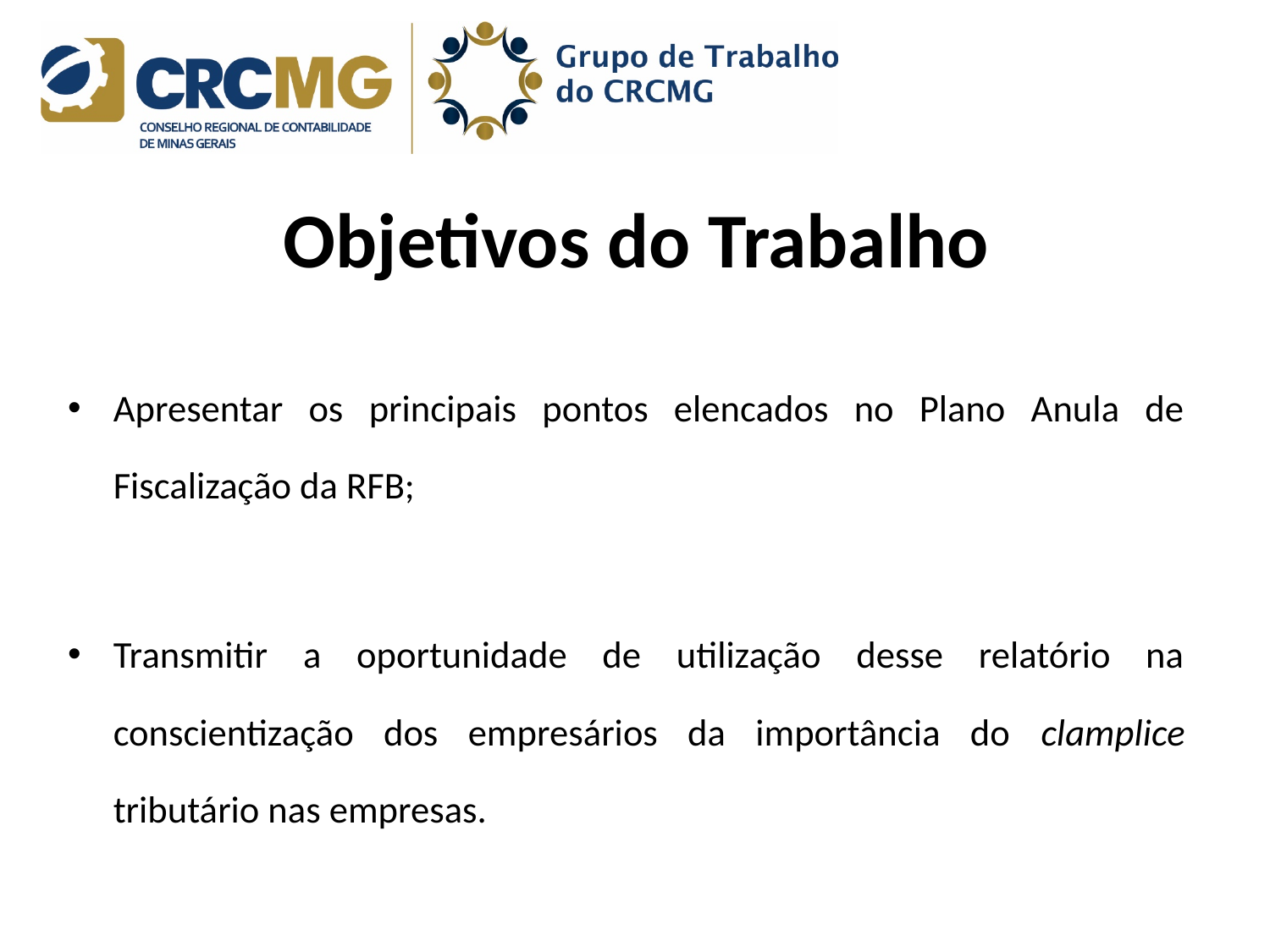

# Objetivos do Trabalho
Apresentar os principais pontos elencados no Plano Anula de Fiscalização da RFB;

Transmitir a oportunidade de utilização desse relatório na conscientização dos empresários da importância do clamplice tributário nas empresas.